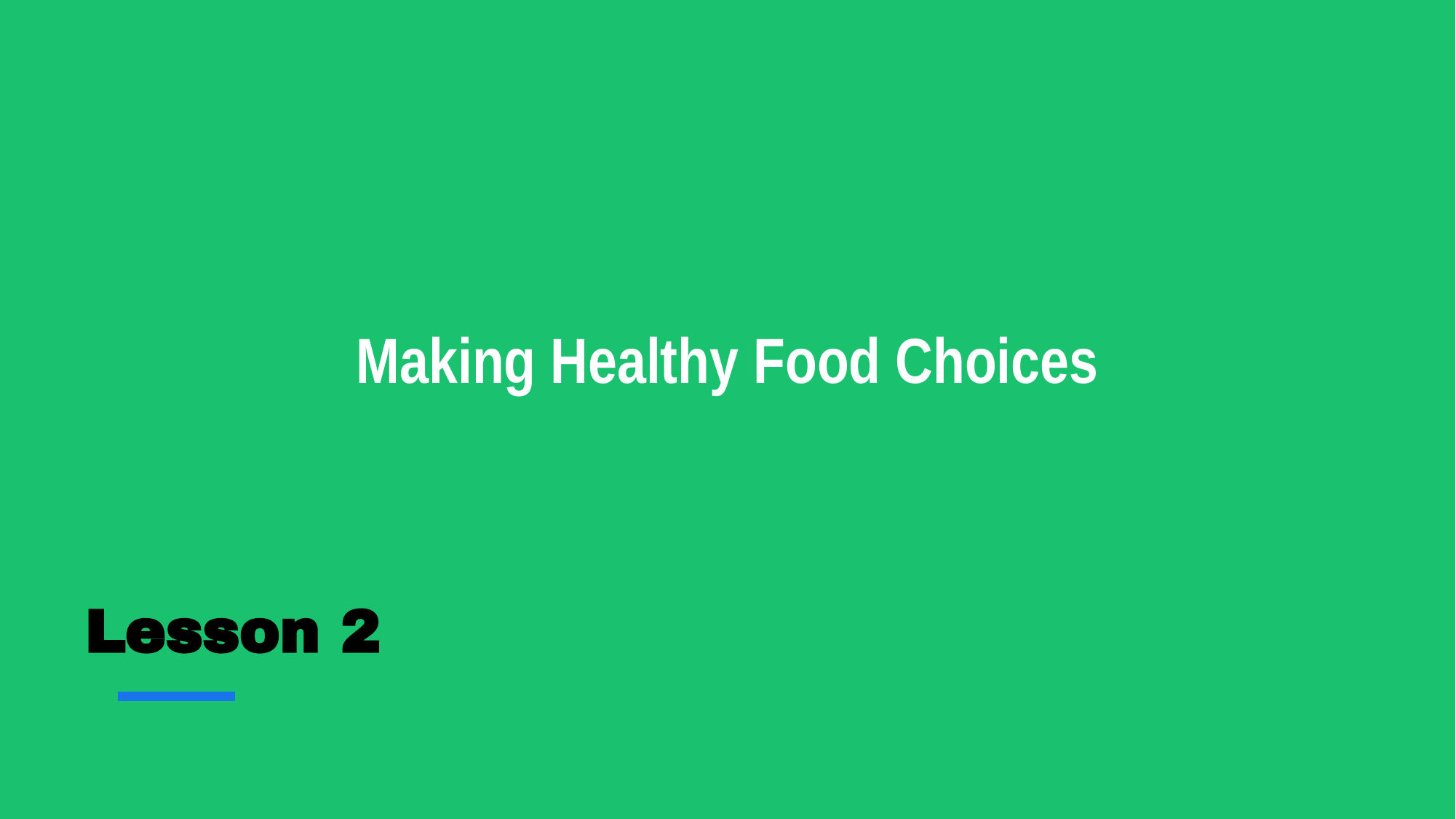

# Lesson 2

Making Healthy Food Choices